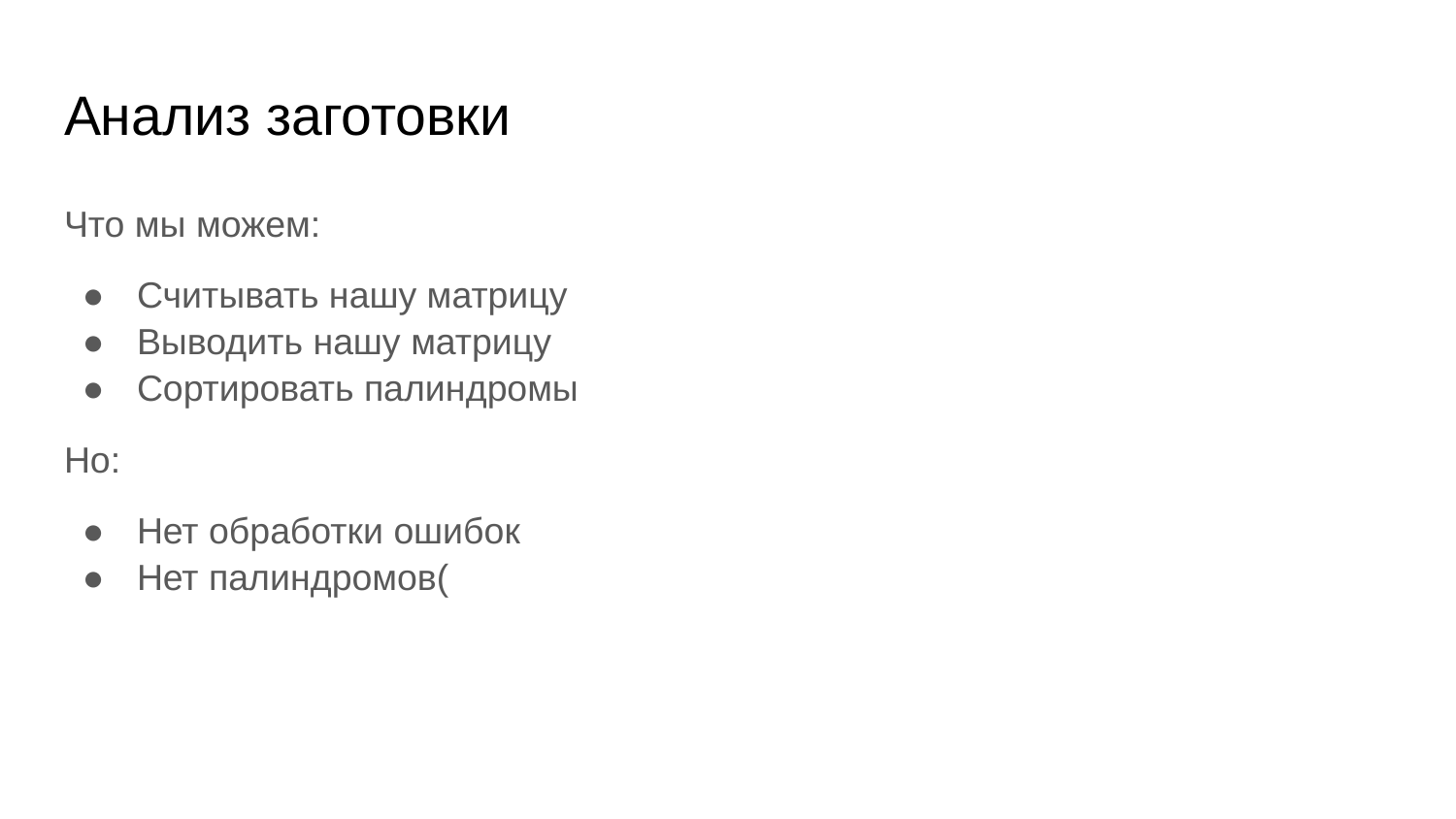

# Анализ заготовки
Что мы можем:
Считывать нашу матрицу
Выводить нашу матрицу
Сортировать палиндромы
Но:
Нет обработки ошибок
Нет палиндромов(